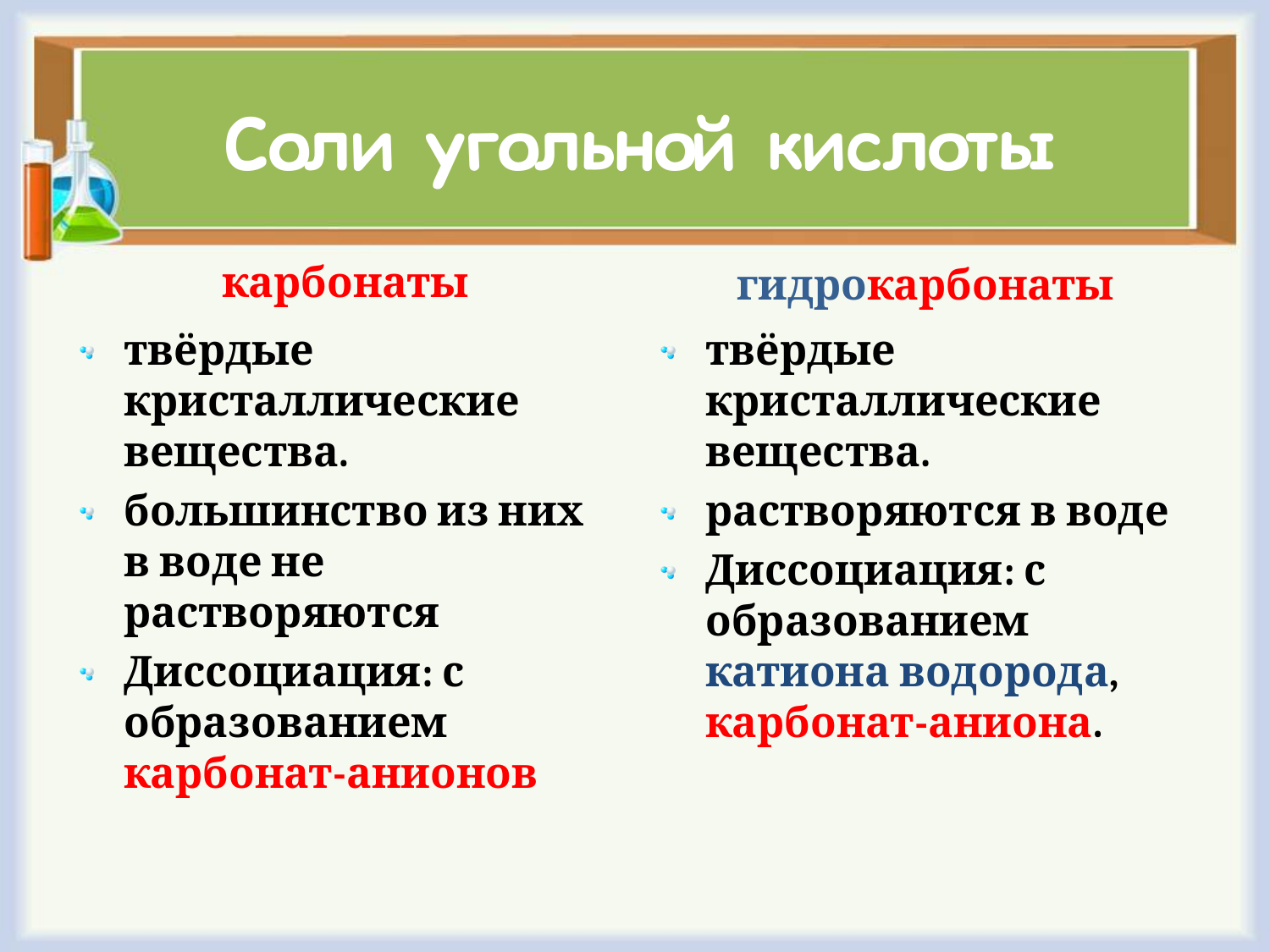

# Соли угольной кислоты
гидрокарбонаты
карбонаты
твёрдые кристаллические вещества.
большинство из них в воде не растворяются
Диссоциация: с образованием карбонат-анионов

твёрдые кристаллические вещества.
растворяются в воде
Диссоциация: с образованием катиона водорода, карбонат-аниона.